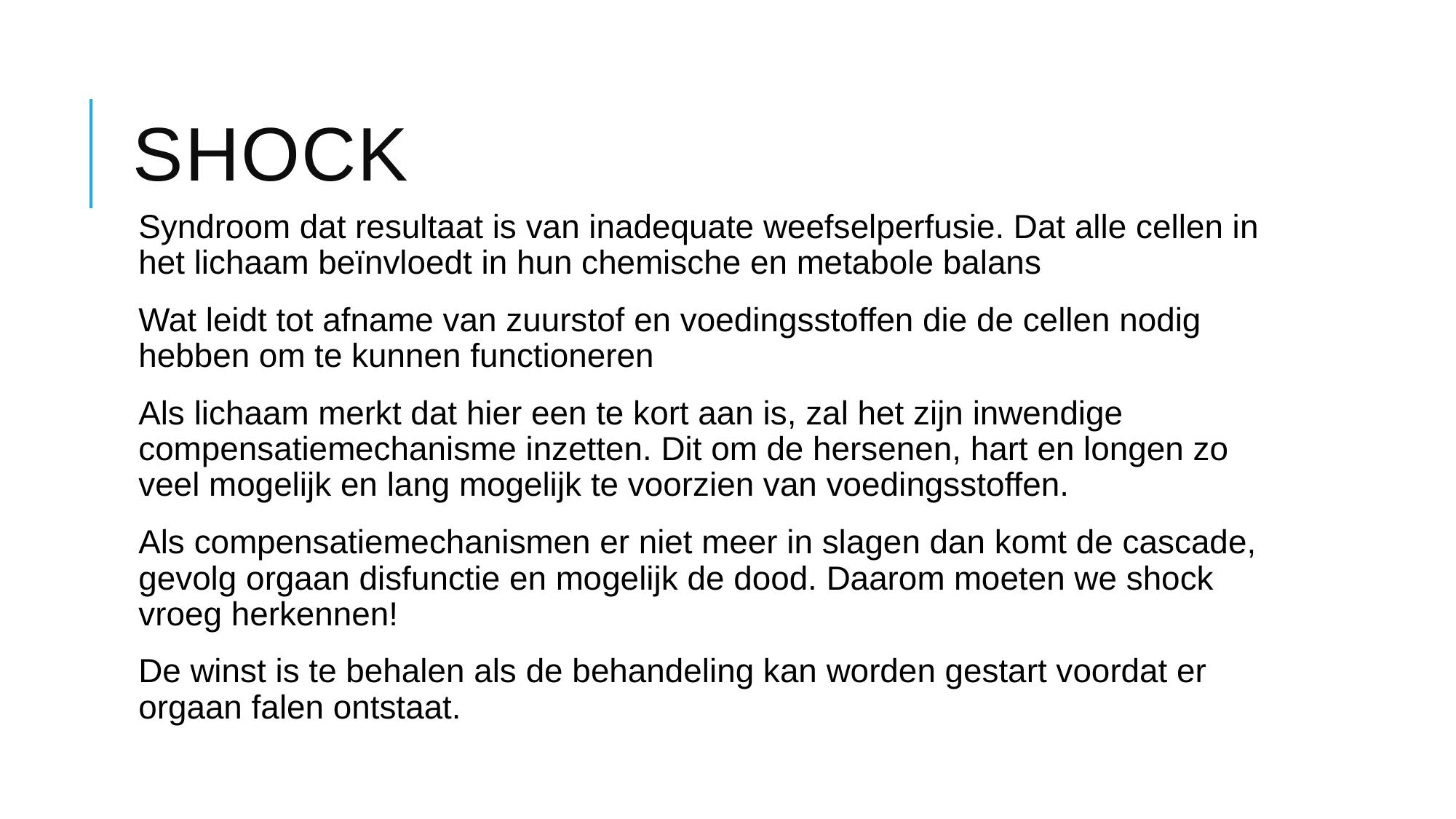

# Shock
Syndroom dat resultaat is van inadequate weefselperfusie. Dat alle cellen in het lichaam beïnvloedt in hun chemische en metabole balans
Wat leidt tot afname van zuurstof en voedingsstoffen die de cellen nodig hebben om te kunnen functioneren
Als lichaam merkt dat hier een te kort aan is, zal het zijn inwendige compensatiemechanisme inzetten. Dit om de hersenen, hart en longen zo veel mogelijk en lang mogelijk te voorzien van voedingsstoffen.
Als compensatiemechanismen er niet meer in slagen dan komt de cascade, gevolg orgaan disfunctie en mogelijk de dood. Daarom moeten we shock vroeg herkennen!
De winst is te behalen als de behandeling kan worden gestart voordat er orgaan falen ontstaat.